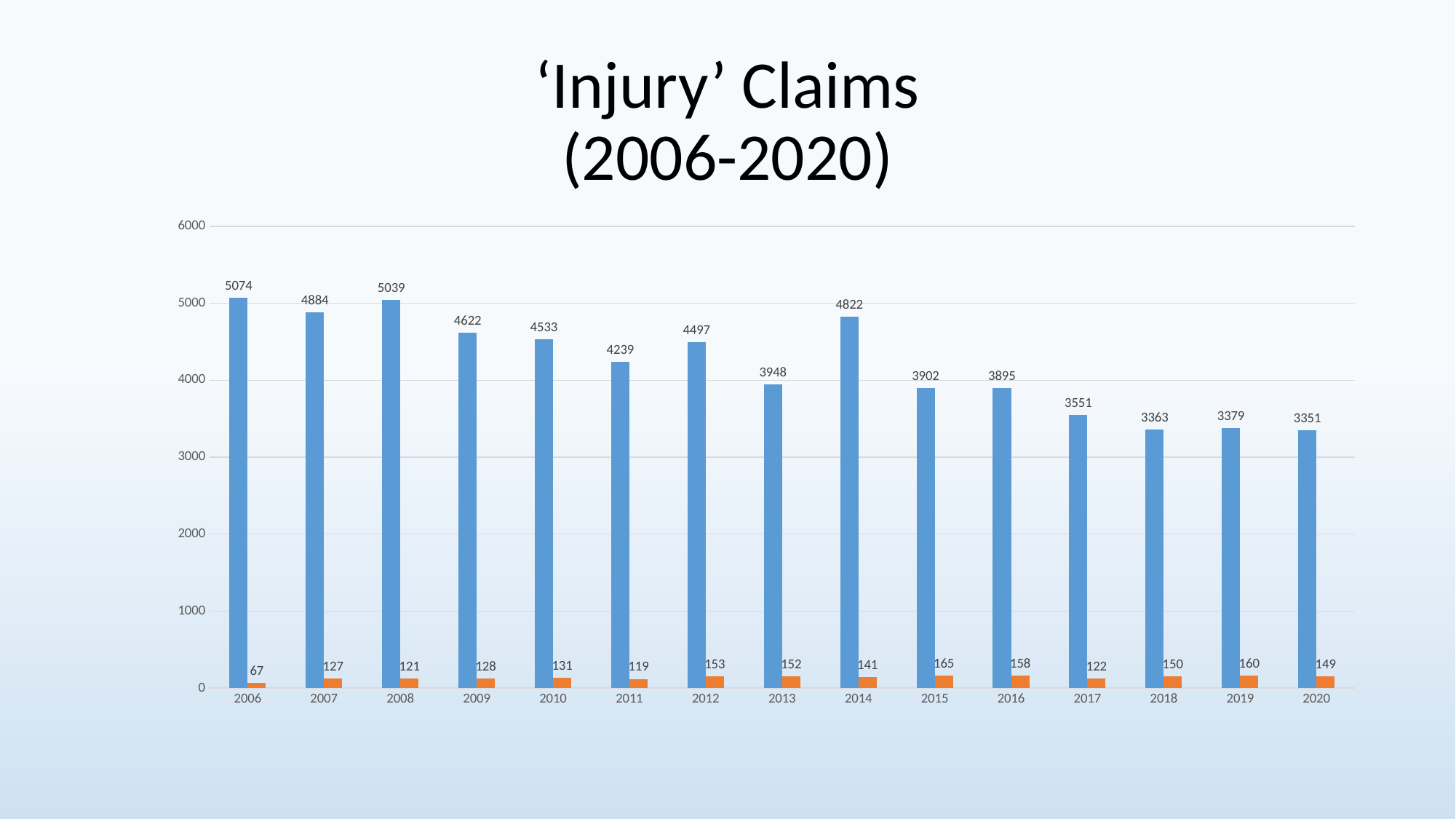

# ‘Injury’ Claims (2006-2020)

### Chart

| Category | Injury Claims |  |
|---|---|---|
| 2006 | 5074.0 | 67.0 |
| 2007 | 4884.0 | 127.0 |
| 2008 | 5039.0 | 121.0 |
| 2009 | 4622.0 | 128.0 |
| 2010 | 4533.0 | 131.0 |
| 2011 | 4239.0 | 119.0 |
| 2012 | 4497.0 | 153.0 |
| 2013 | 3948.0 | 152.0 |
| 2014 | 4822.0 | 141.0 |
| 2015 | 3902.0 | 165.0 |
| 2016 | 3895.0 | 158.0 |
| 2017 | 3551.0 | 122.0 |
| 2018 | 3363.0 | 150.0 |
| 2019 | 3379.0 | 160.0 |
| 2020 | 3351.0 | 149.0 |